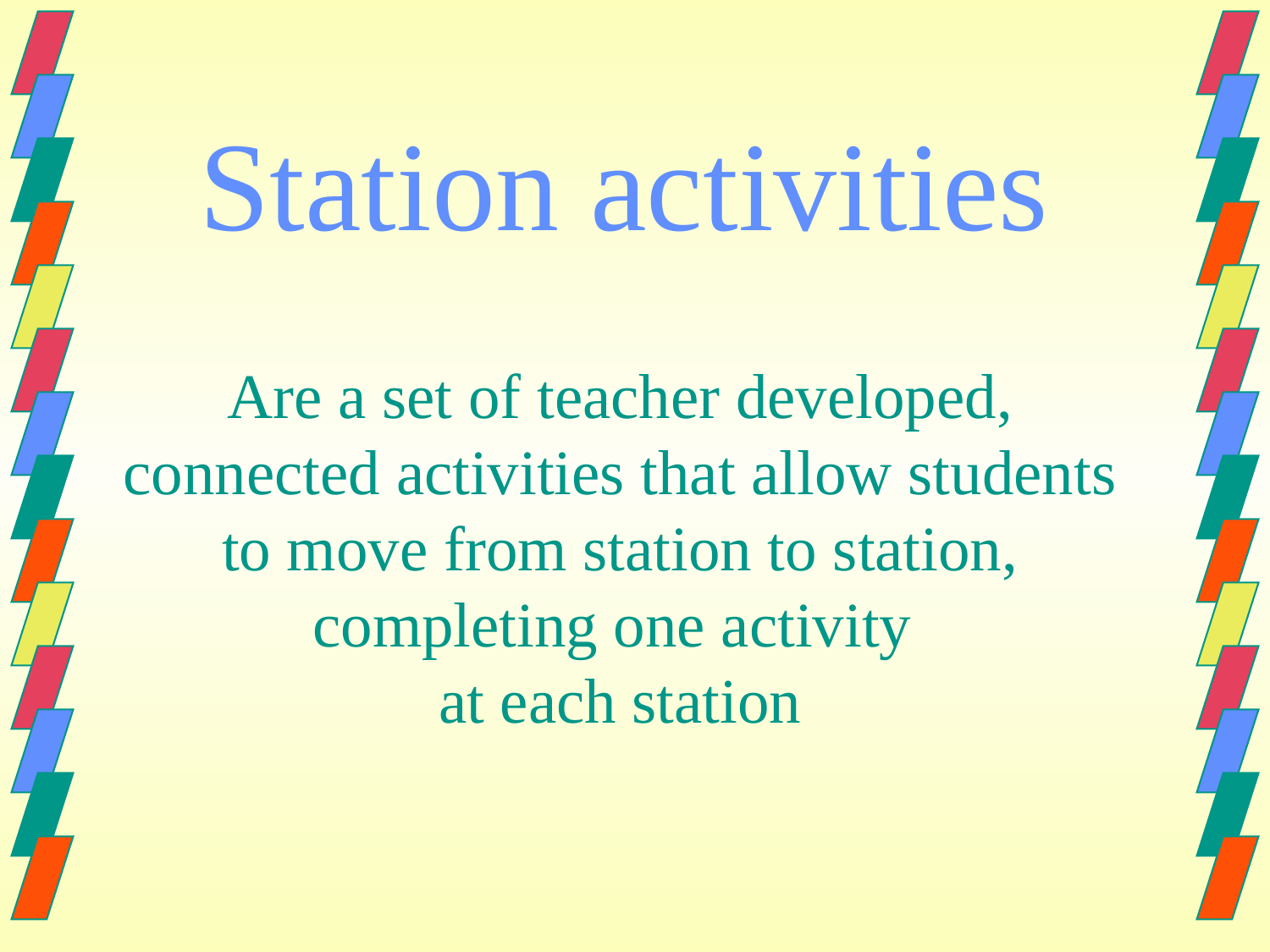

# Station activities
Are a set of teacher developed, connected activities that allow students
to move from station to station, completing one activity
at each station